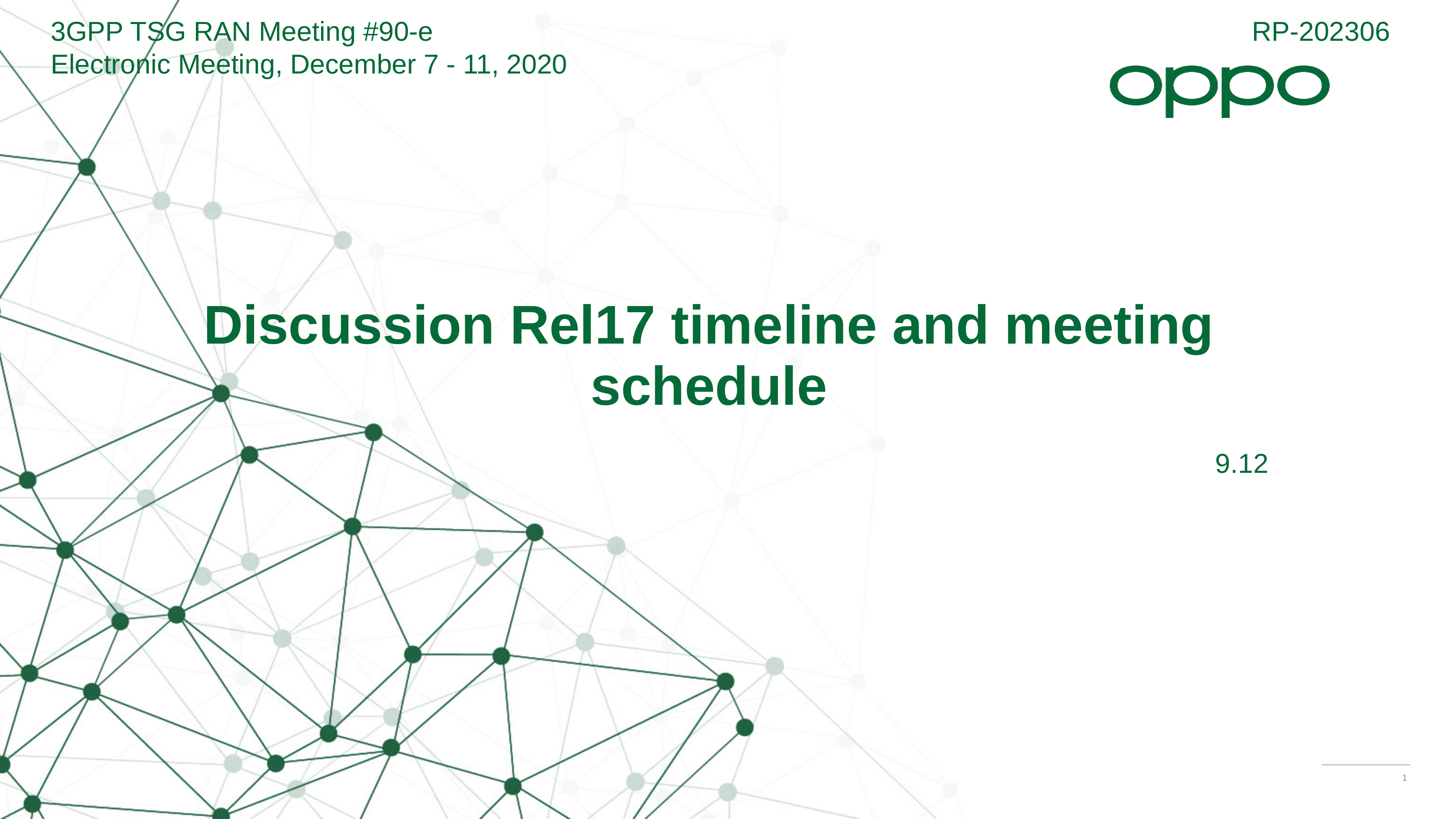

3GPP TSG RAN Meeting #90-e															RP-202306
Electronic Meeting, December 7 - 11, 2020
# Discussion Rel17 timeline and meeting schedule
9.12